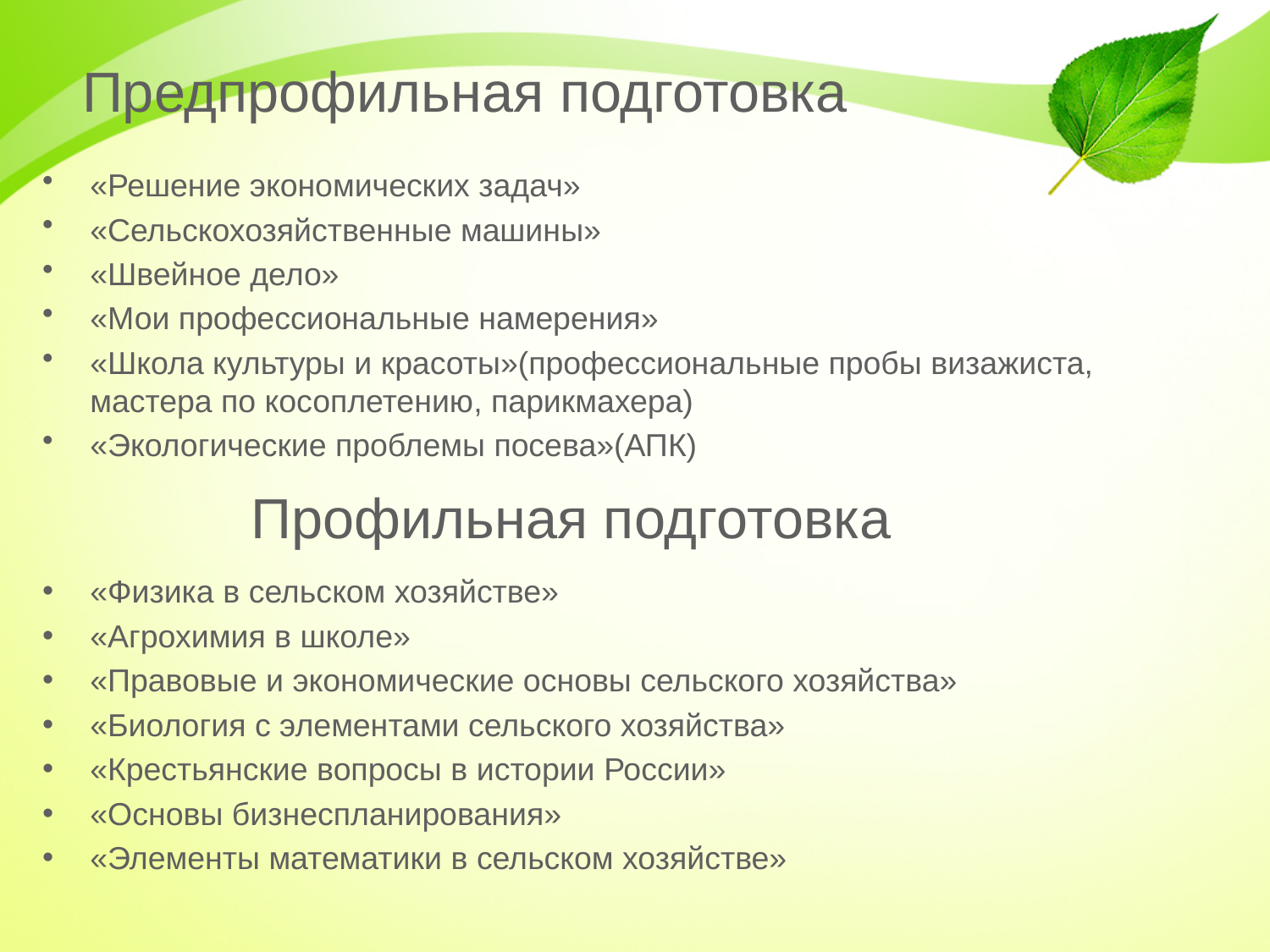

# Предпрофильная подготовка
«Решение экономических задач»
«Сельскохозяйственные машины»
«Швейное дело»
«Мои профессиональные намерения»
«Школа культуры и красоты»(профессиональные пробы визажиста, мастера по косоплетению, парикмахера)
«Экологические проблемы посева»(АПК)
Профильная подготовка
«Физика в сельском хозяйстве»
«Агрохимия в школе»
«Правовые и экономические основы сельского хозяйства»
«Биология с элементами сельского хозяйства»
«Крестьянские вопросы в истории России»
«Основы бизнеспланирования»
«Элементы математики в сельском хозяйстве»